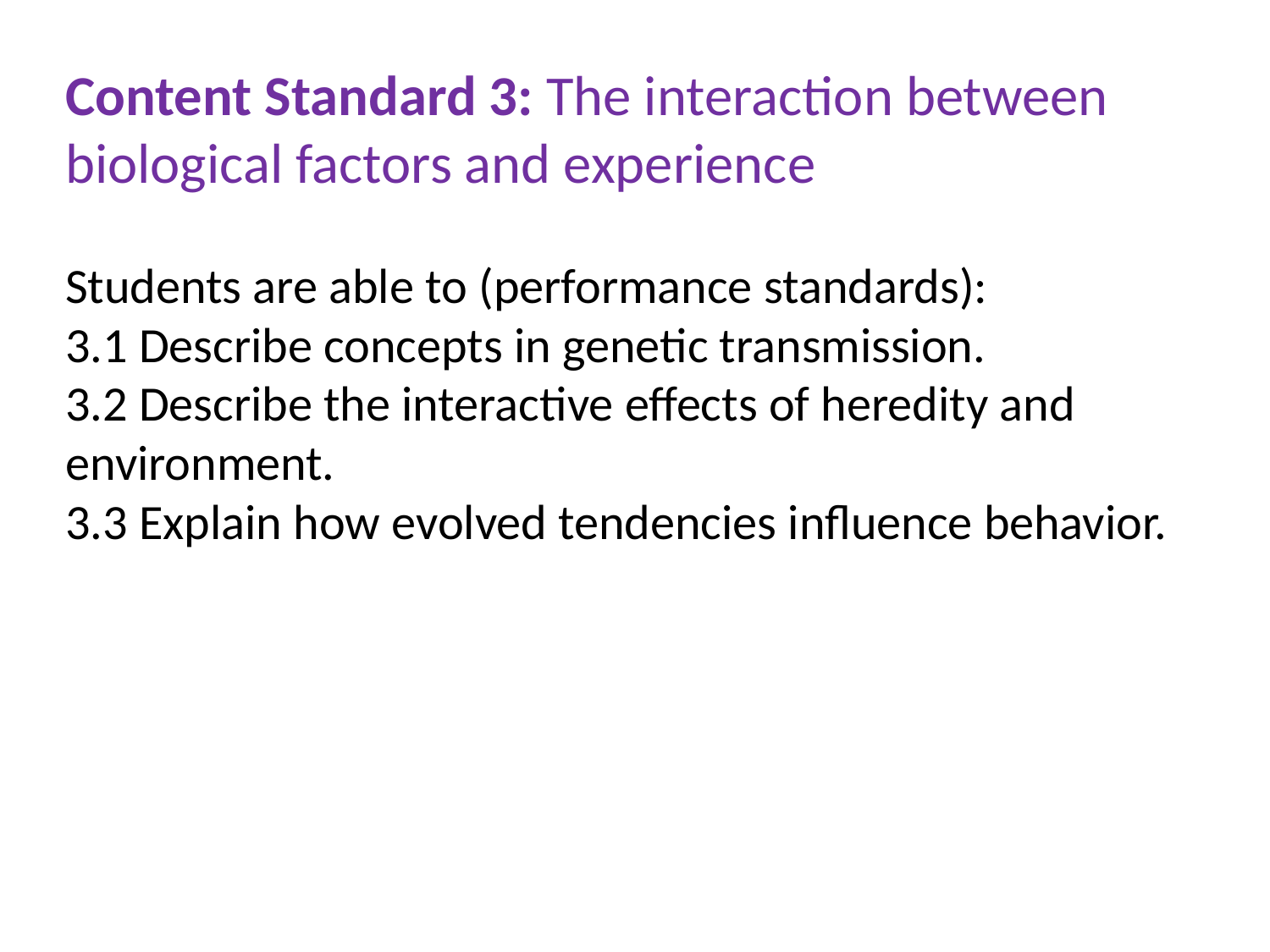

Content Standard 3: The interaction between biological factors and experience
Students are able to (performance standards):
3.1 Describe concepts in genetic transmission.
3.2 Describe the interactive effects of heredity and environment.
3.3 Explain how evolved tendencies influence behavior.